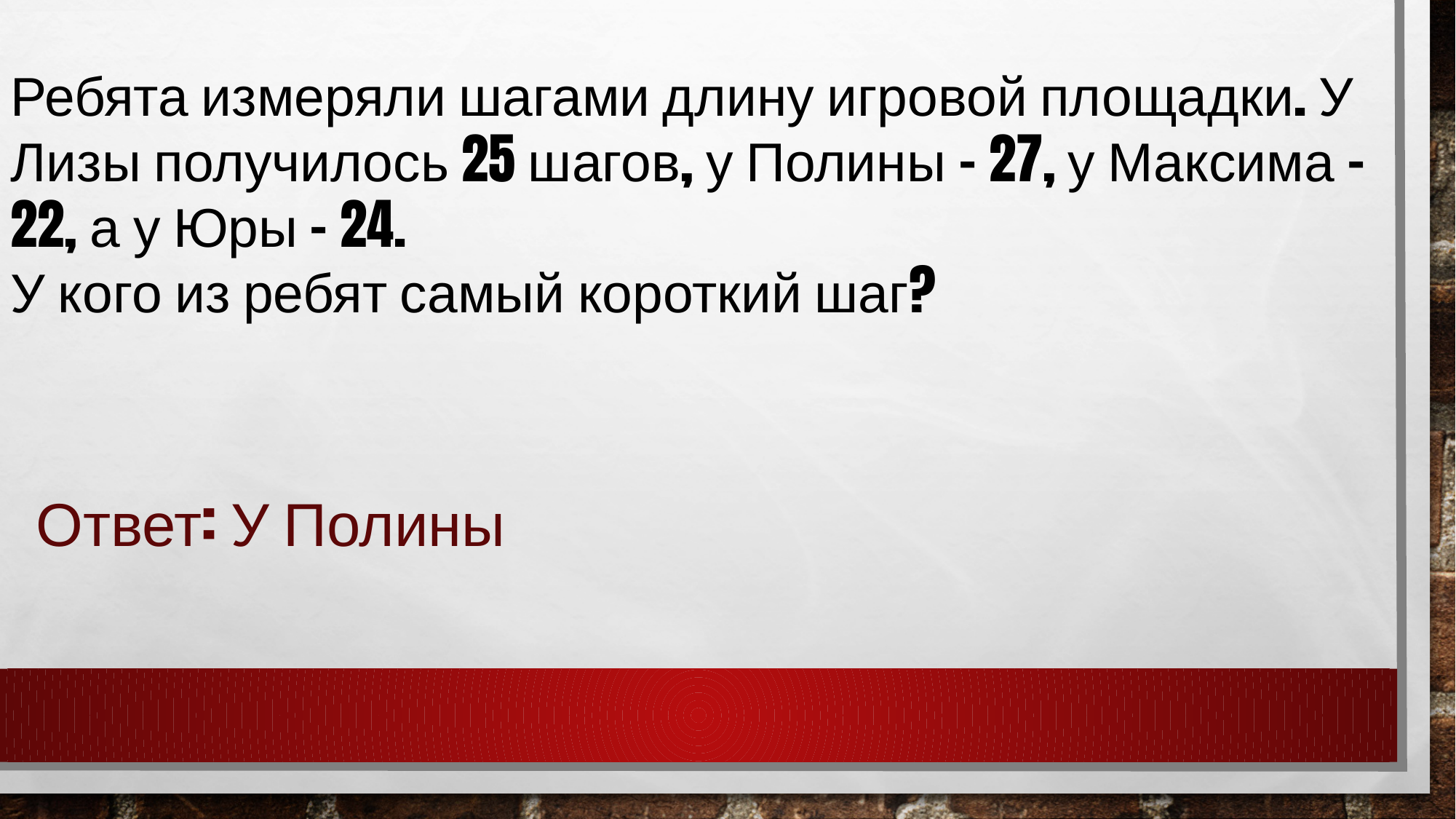

Ребята измеряли шагами длину игровой площадки. У Лизы получилось 25 шагов, у Полины – 27, у Максима – 22, а у Юры – 24.
У кого из ребят самый короткий шаг?
Ответ: У Полины